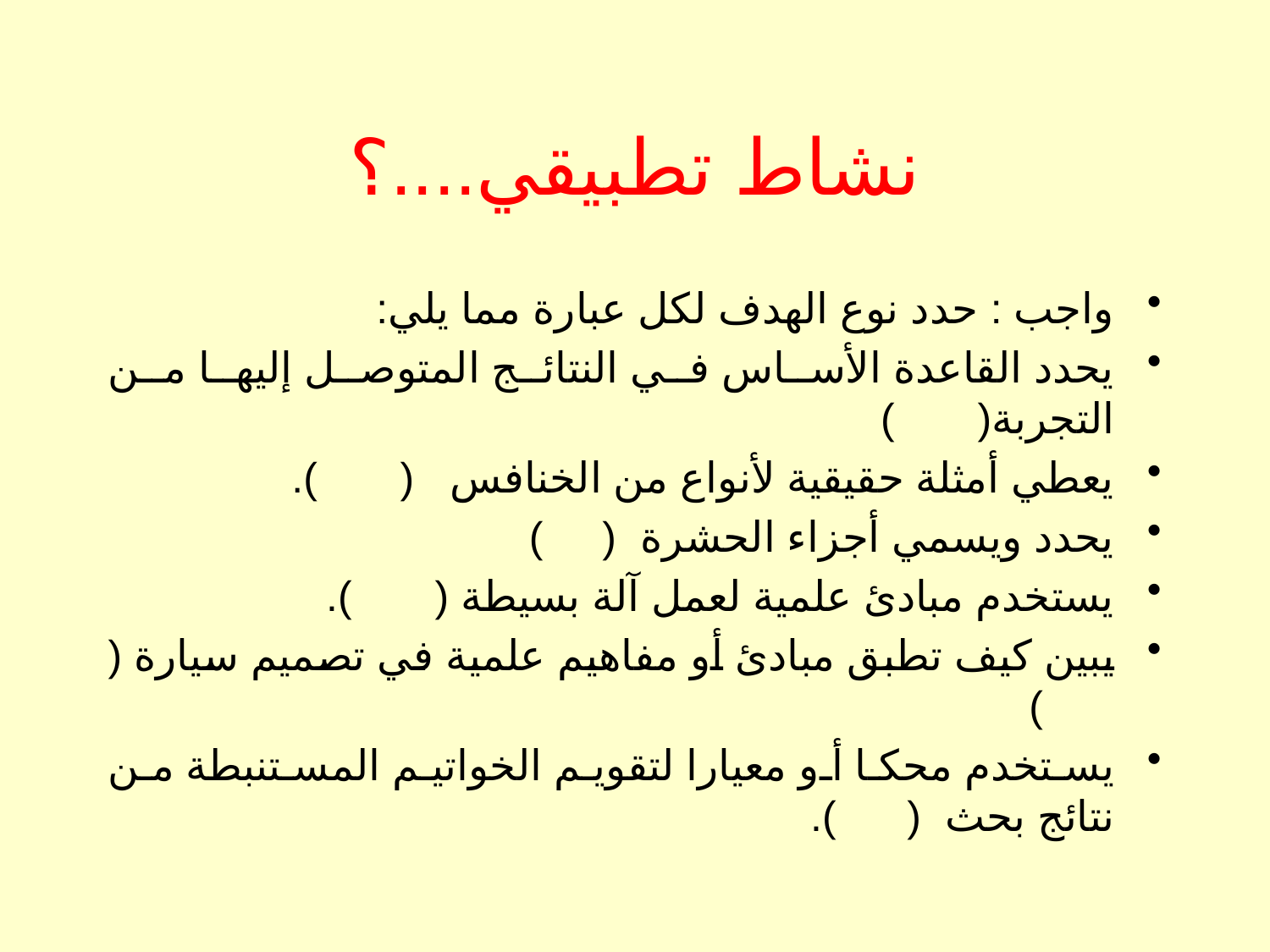

# نشاط تطبيقي....؟
واجب : حدد نوع الهدف لكل عبارة مما يلي:
يحدد القاعدة الأساس في النتائج المتوصل إليها من التجربة(       )
يعطي أمثلة حقيقية لأنواع من الخنافس   (       ).
يحدد ويسمي أجزاء الحشرة  (     )
يستخدم مبادئ علمية لعمل آلة بسيطة (       ).
يبين كيف تطبق مبادئ أو مفاهيم علمية في تصميم سيارة (       )
يستخدم محكا أو معيارا لتقويم الخواتيم المستنبطة من نتائج بحث  (      ).